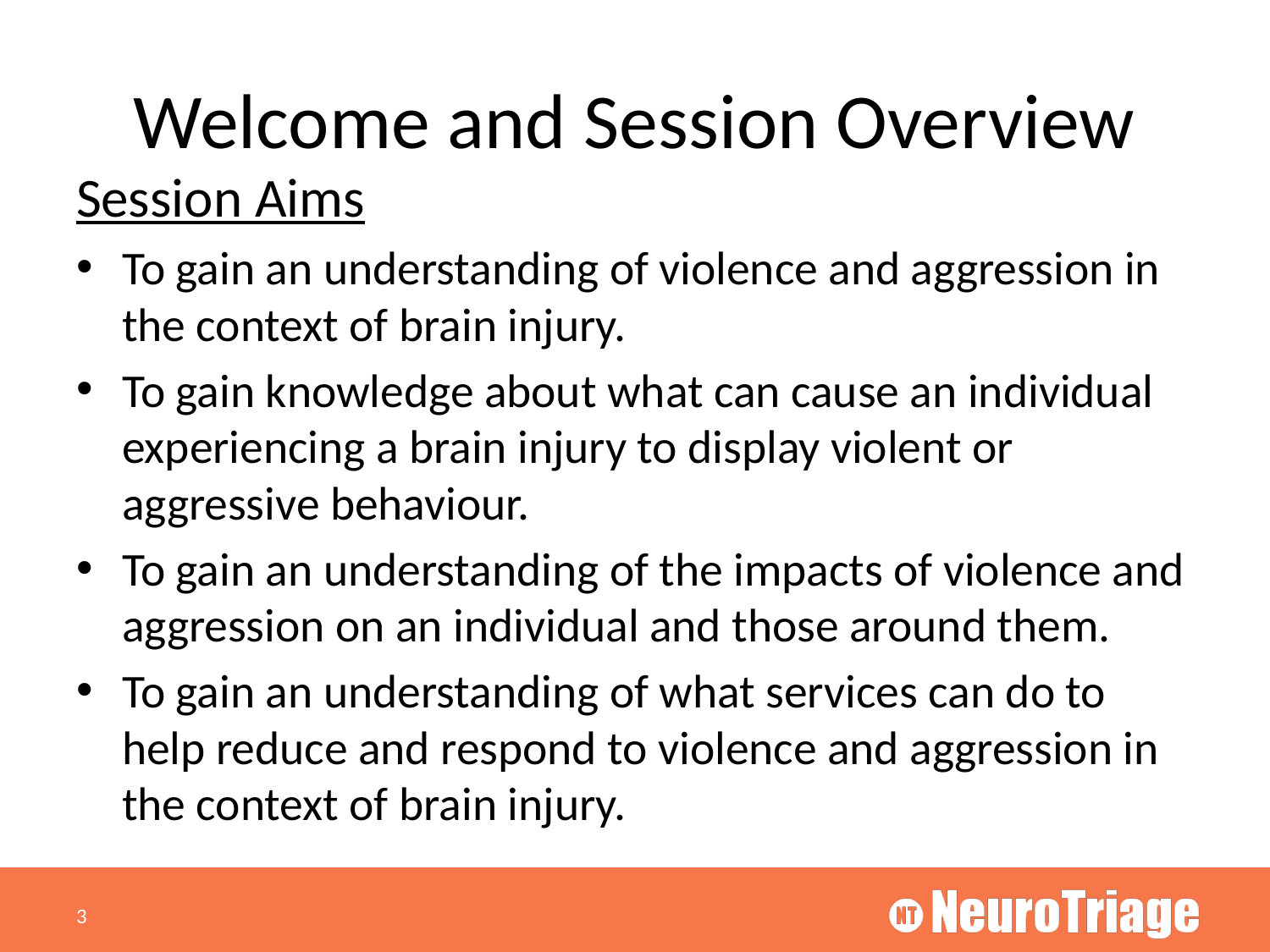

# Welcome and Session Overview
Session Aims
To gain an understanding of violence and aggression in the context of brain injury.
To gain knowledge about what can cause an individual experiencing a brain injury to display violent or aggressive behaviour.
To gain an understanding of the impacts of violence and aggression on an individual and those around them.
To gain an understanding of what services can do to help reduce and respond to violence and aggression in the context of brain injury.
3